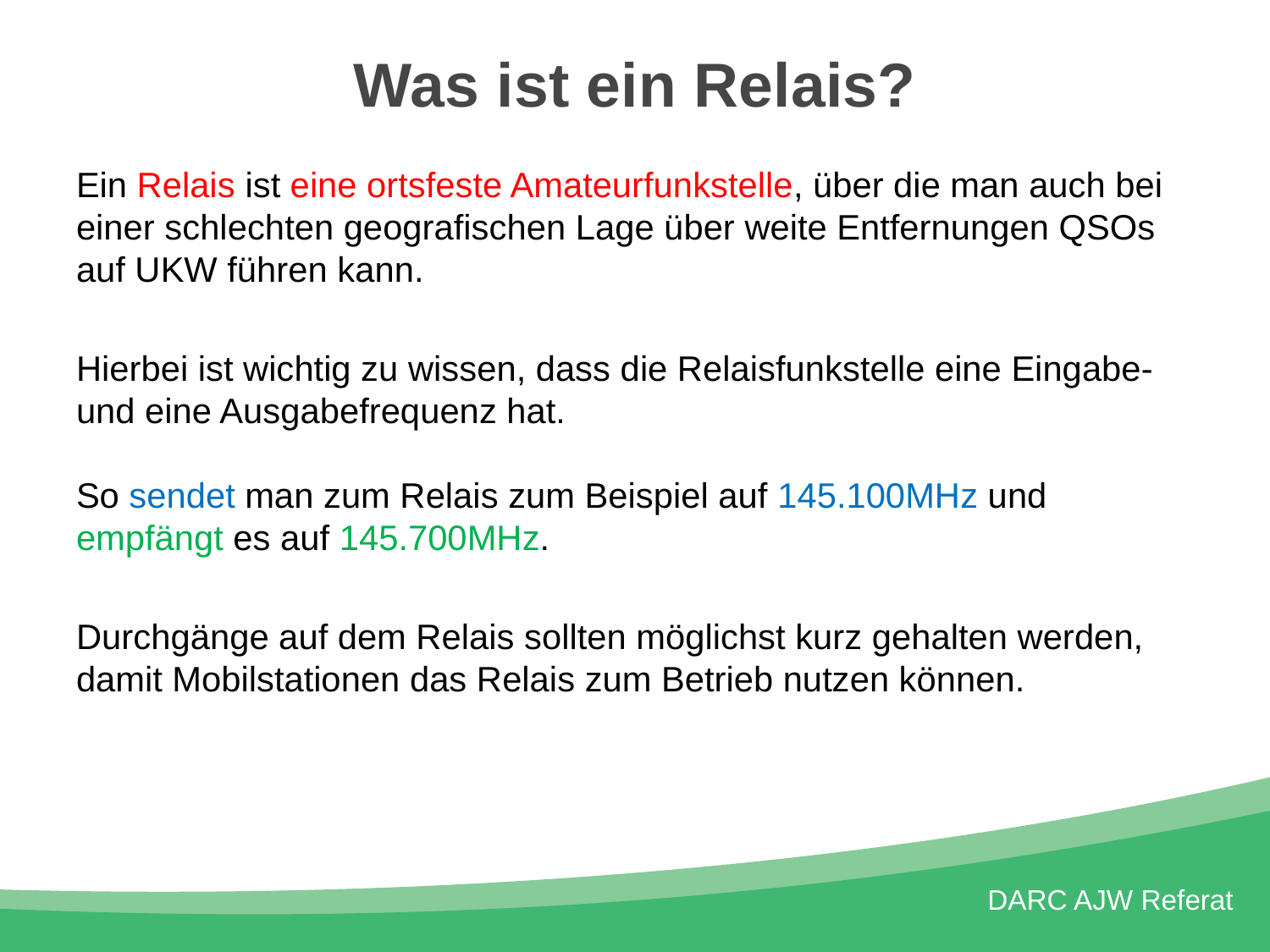

# Was ist ein Relais?

Ein Relais ist eine ortsfeste Amateurfunkstelle, über die man auch bei einer schlechten geografischen Lage über weite Entfernungen QSOs auf UKW führen kann.

Hierbei ist wichtig zu wissen, dass die Relaisfunkstelle eine Eingabe- und eine Ausgabefrequenz hat.
So sendet man zum Relais zum Beispiel auf 145.100MHz und empfängt es auf 145.700MHz.

Durchgänge auf dem Relais sollten möglichst kurz gehalten werden, damit Mobilstationen das Relais zum Betrieb nutzen können.